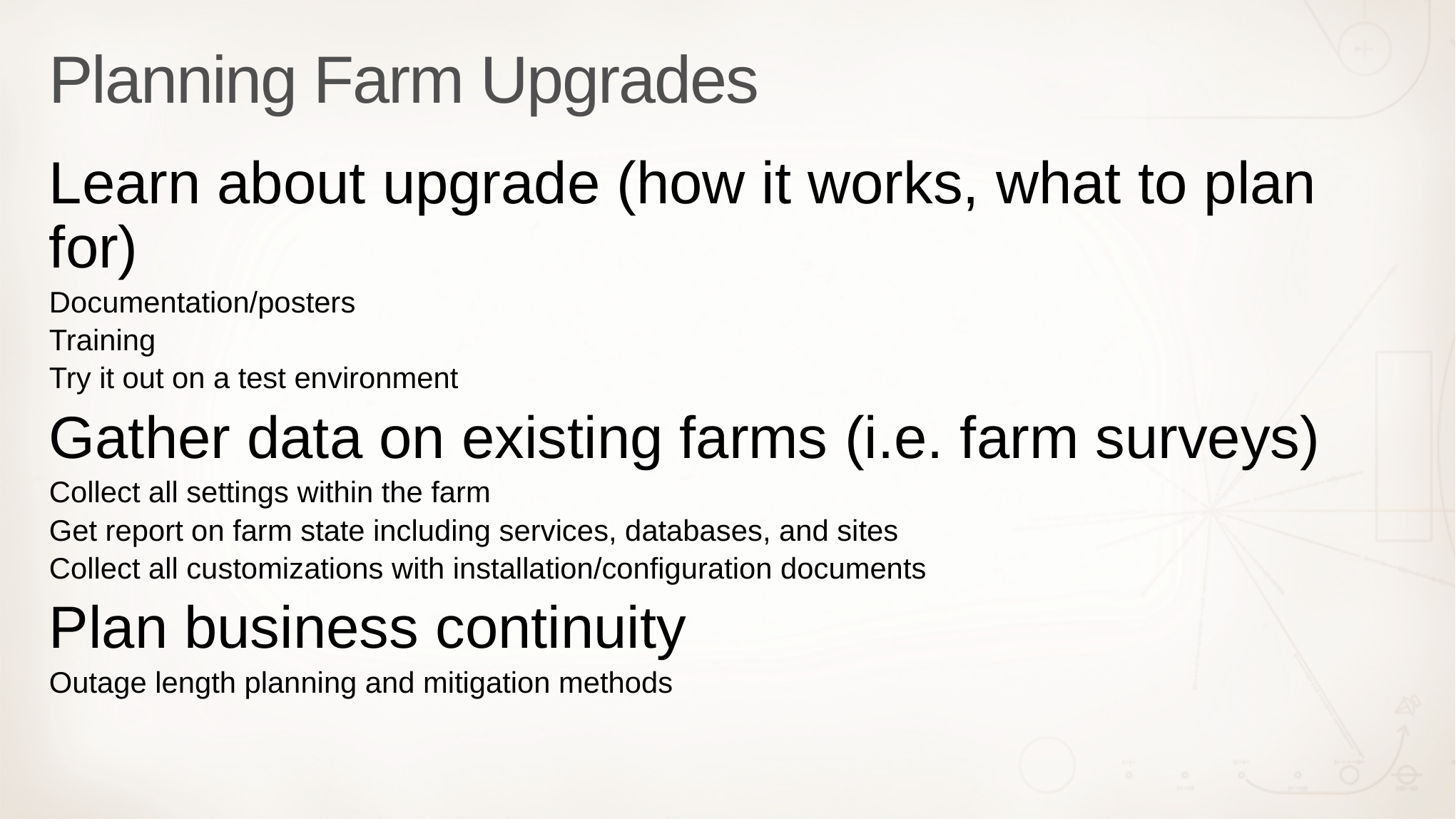

# Planning Farm Upgrades
Learn about upgrade (how it works, what to plan for)
Documentation/posters
Training
Try it out on a test environment
Gather data on existing farms (i.e. farm surveys)
Collect all settings within the farm
Get report on farm state including services, databases, and sites
Collect all customizations with installation/configuration documents
Plan business continuity
Outage length planning and mitigation methods